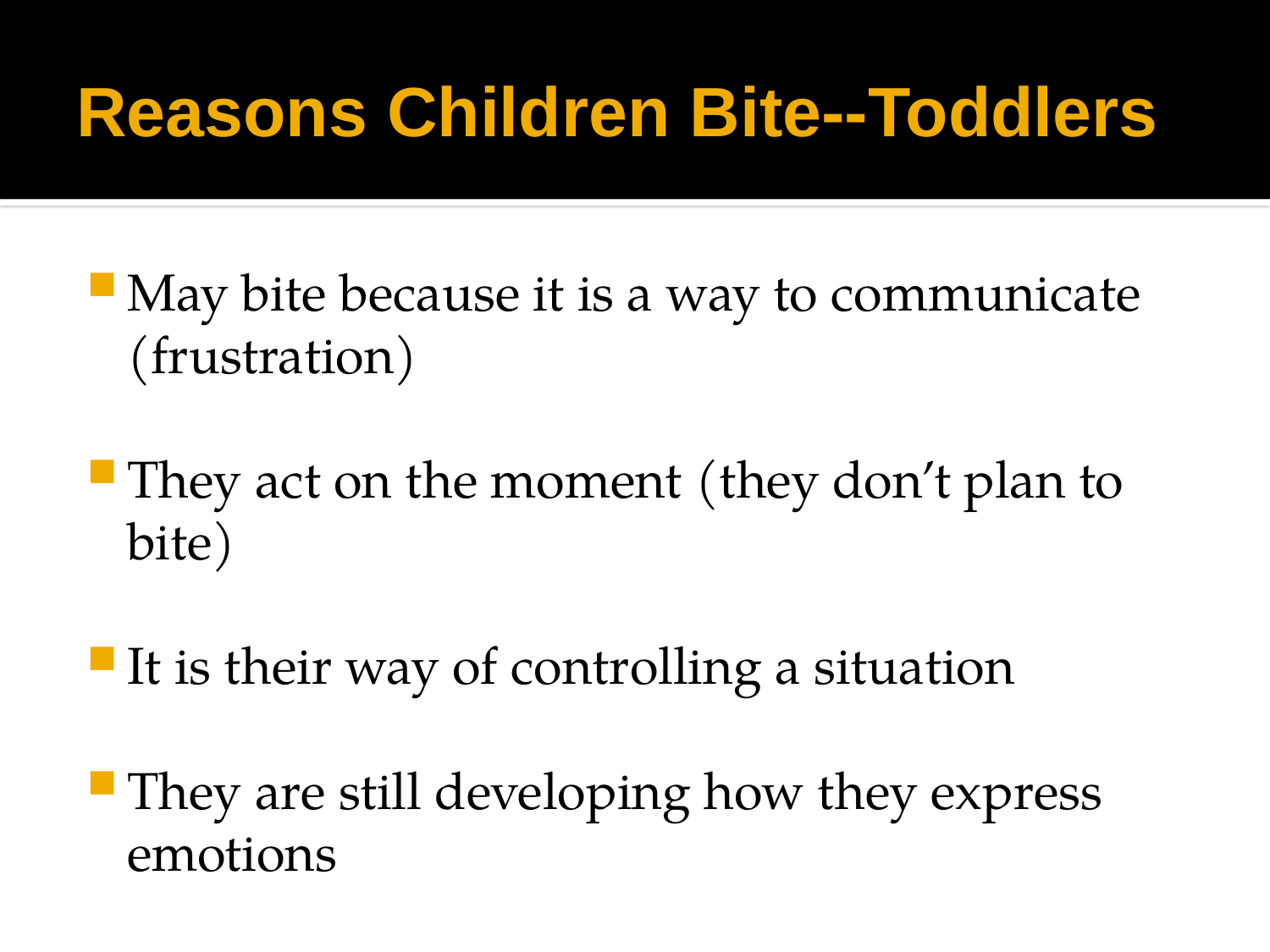

# Reasons Children Bite--Toddlers
May bite because it is a way to communicate (frustration)

They act on the moment (they don’t plan to bite)

It is their way of controlling a situation

They are still developing how they express emotions